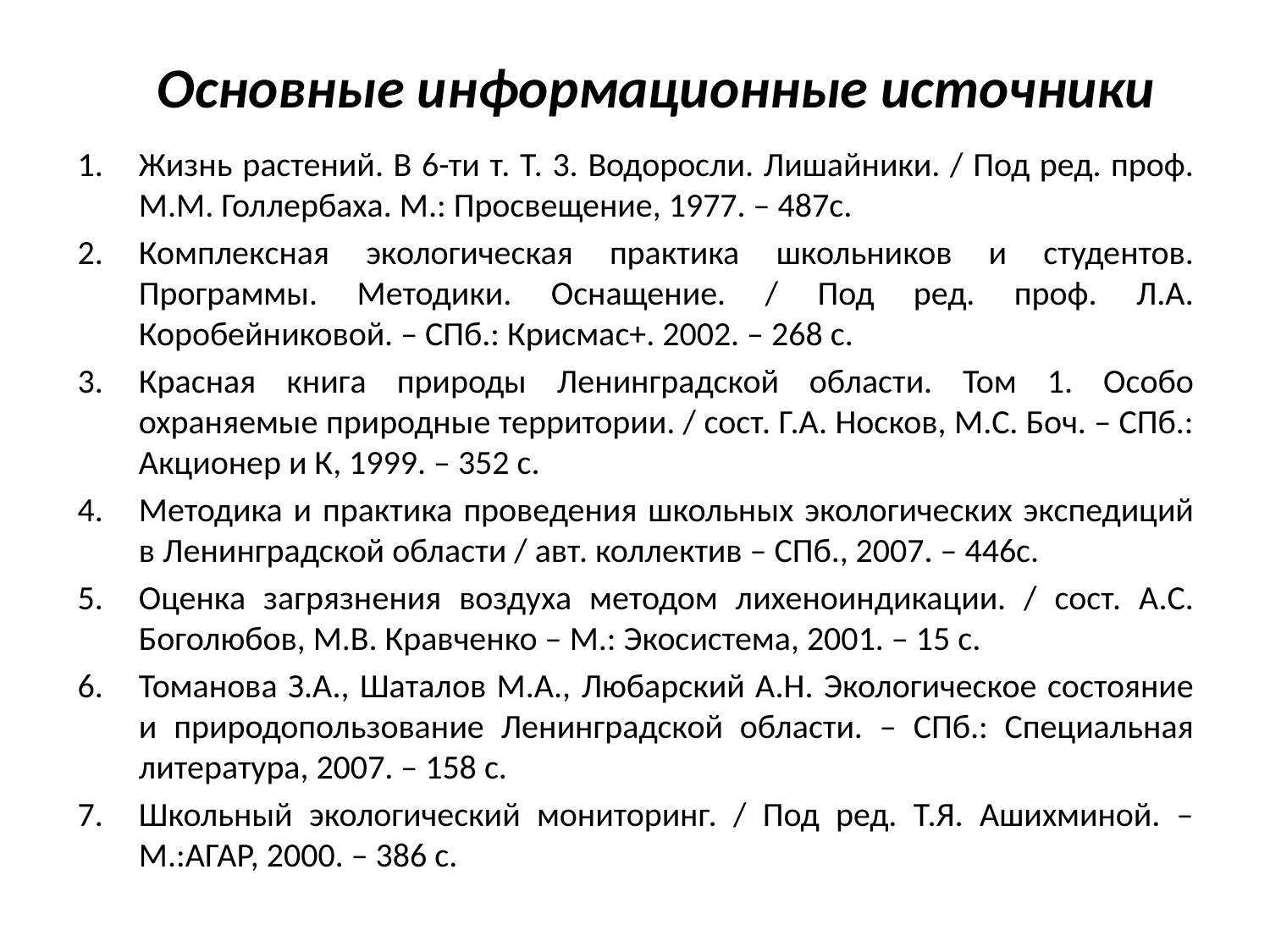

# Основные информационные источники
Жизнь растений. В 6-ти т. Т. 3. Водоросли. Лишайники. / Под ред. проф. М.М. Голлербаха. М.: Просвещение, 1977. – 487с.
Комплексная экологическая практика школьников и студентов. Программы. Методики. Оснащение. / Под ред. проф. Л.А. Коробейниковой. – СПб.: Крисмас+. 2002. – 268 с.
Красная книга природы Ленинградской области. Том 1. Особо охраняемые природные территории. / сост. Г.А. Носков, М.С. Боч. – СПб.: Акционер и К, 1999. – 352 с.
Методика и практика проведения школьных экологических экспедиций в Ленинградской области / авт. коллектив – СПб., 2007. – 446с.
Оценка загрязнения воздуха методом лихеноиндикации. / сост. А.С. Боголюбов, М.В. Кравченко – М.: Экосистема, 2001. – 15 с.
Томанова З.А., Шаталов М.А., Любарский А.Н. Экологическое состояние и природопользование Ленинградской области. – СПб.: Специальная литература, 2007. – 158 с.
Школьный экологический мониторинг. / Под ред. Т.Я. Ашихминой. – М.:АГАР, 2000. – 386 с.